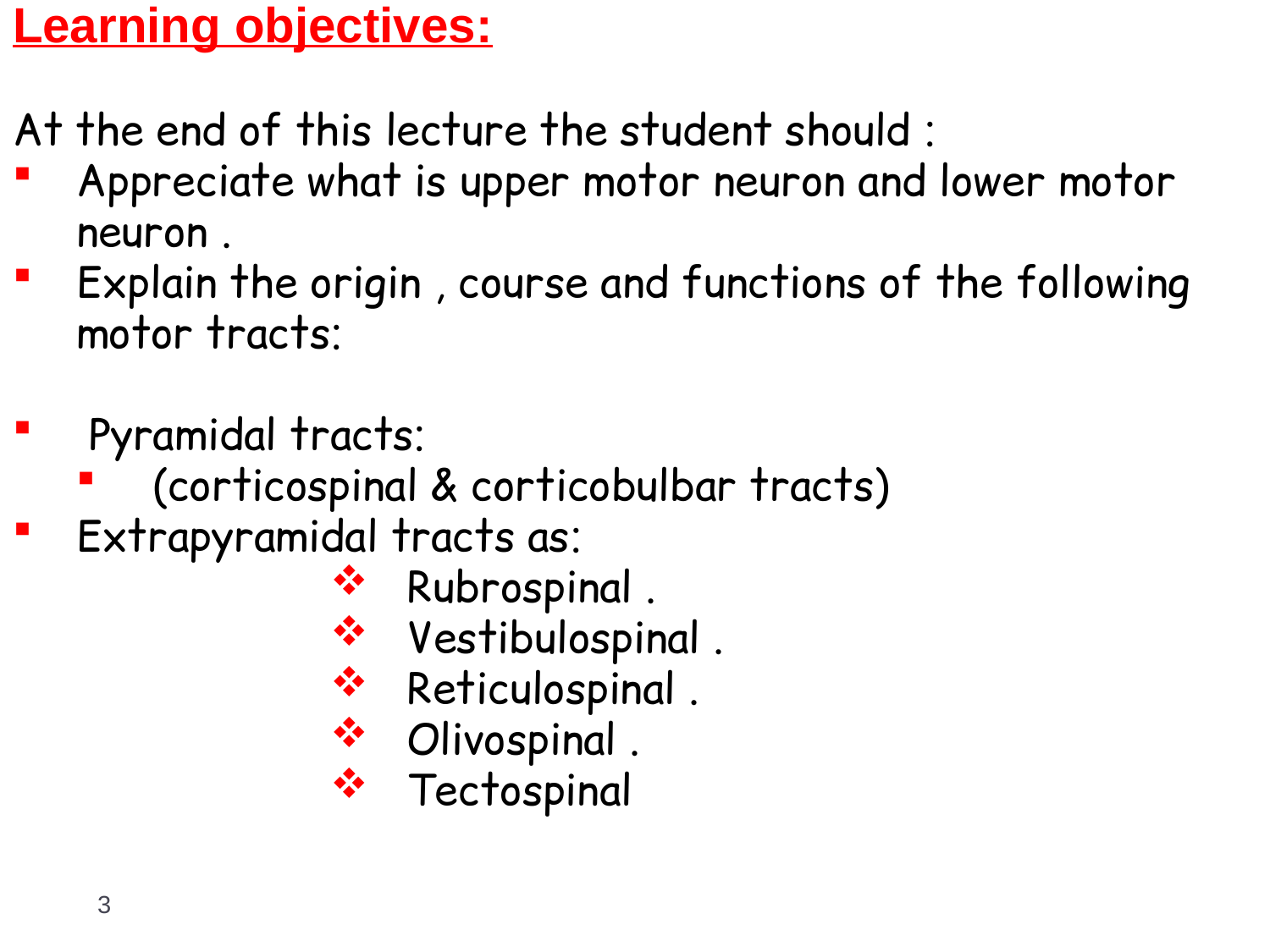

Learning objectives:

At the end of this lecture the student should :
Appreciate what is upper motor neuron and lower motor neuron .
Explain the origin , course and functions of the following motor tracts:

 Pyramidal tracts:
 (corticospinal & corticobulbar tracts)
Extrapyramidal tracts as:
 Rubrospinal .
 Vestibulospinal .
 Reticulospinal .
 Olivospinal .
 Tectospinal

3